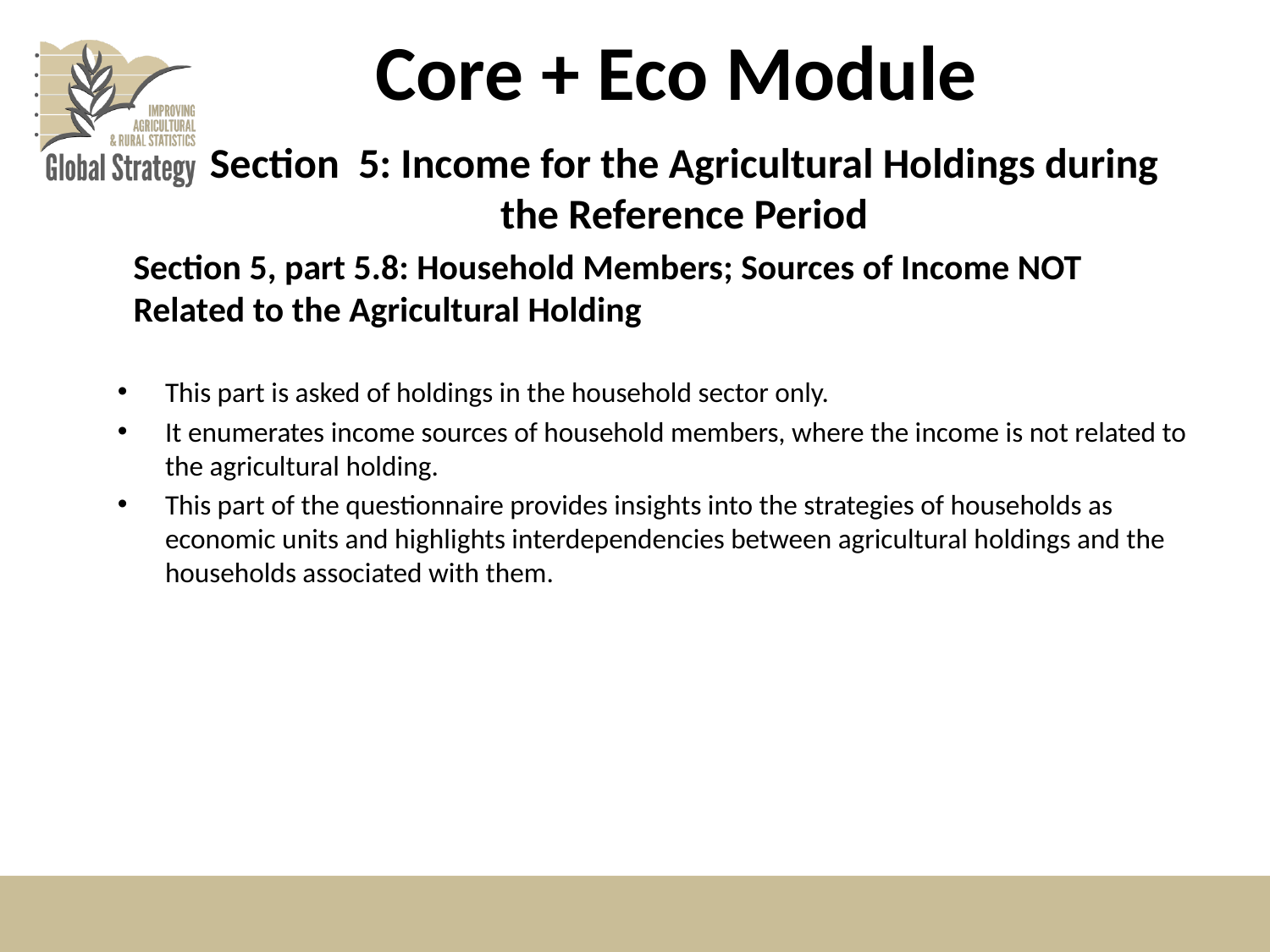

# Core + Eco Module
Section  5: Income for the Agricultural Holdings during the Reference Period
Section 5, part 5.8: Household Members; Sources of Income NOT Related to the Agricultural Holding

This part is asked of holdings in the household sector only.
It enumerates income sources of household members, where the income is not related to the agricultural holding.
This part of the questionnaire provides insights into the strategies of households as economic units and highlights interdependencies between agricultural holdings and the households associated with them.